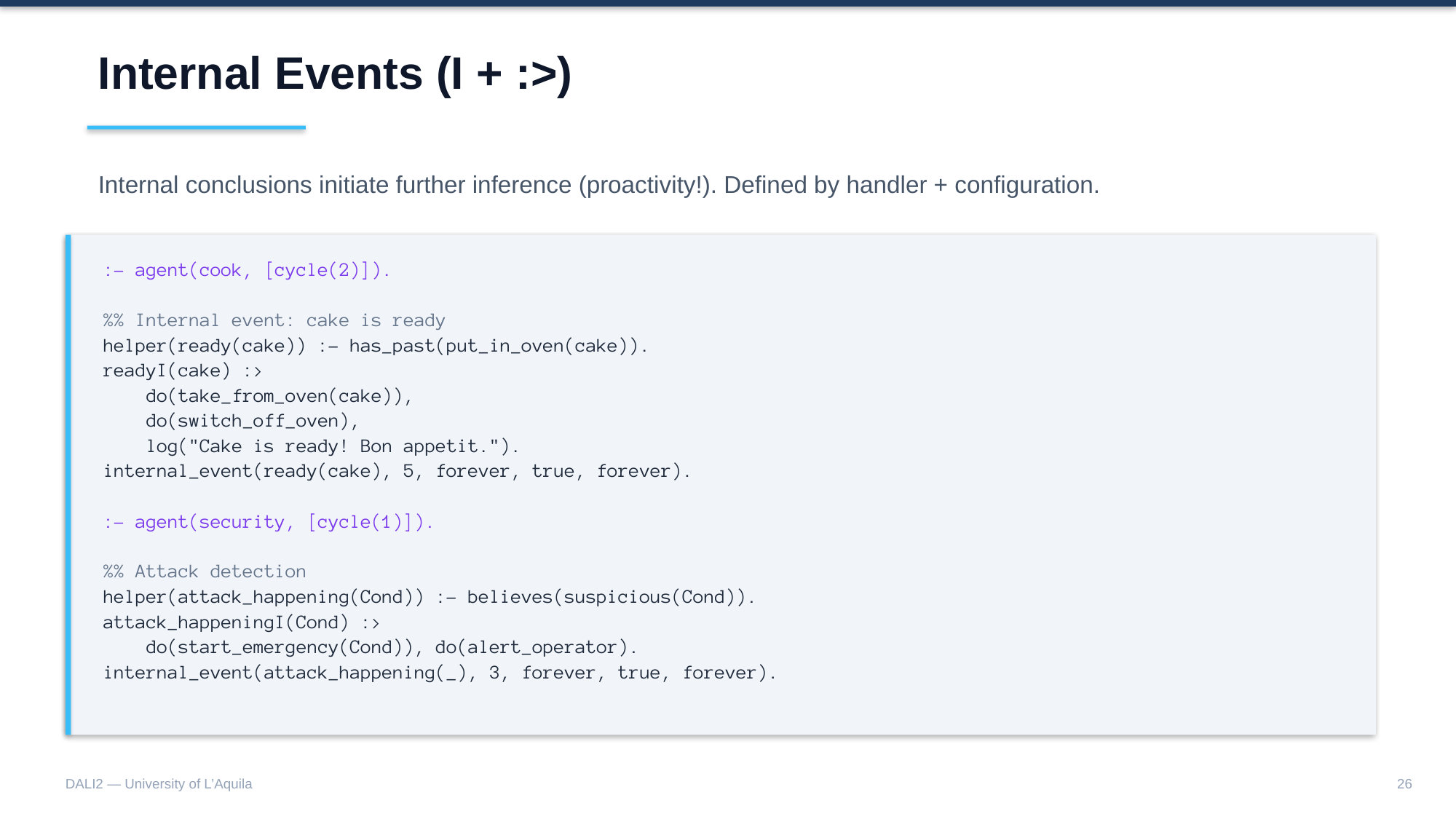

Internal Events (I + :>)

Internal conclusions initiate further inference (proactivity!). Defined by handler + configuration.

:- agent(cook, [cycle(2)]).

%% Internal event: cake is ready
helper(ready(cake)) :- has_past(put_in_oven(cake)).
readyI(cake) :>
    do(take_from_oven(cake)),
    do(switch_off_oven),
    log("Cake is ready! Bon appetit.").
internal_event(ready(cake), 5, forever, true, forever).

:- agent(security, [cycle(1)]).

%% Attack detection
helper(attack_happening(Cond)) :- believes(suspicious(Cond)).
attack_happeningI(Cond) :>
    do(start_emergency(Cond)), do(alert_operator).
internal_event(attack_happening(_), 3, forever, true, forever).
DALI2 — University of L’Aquila
26